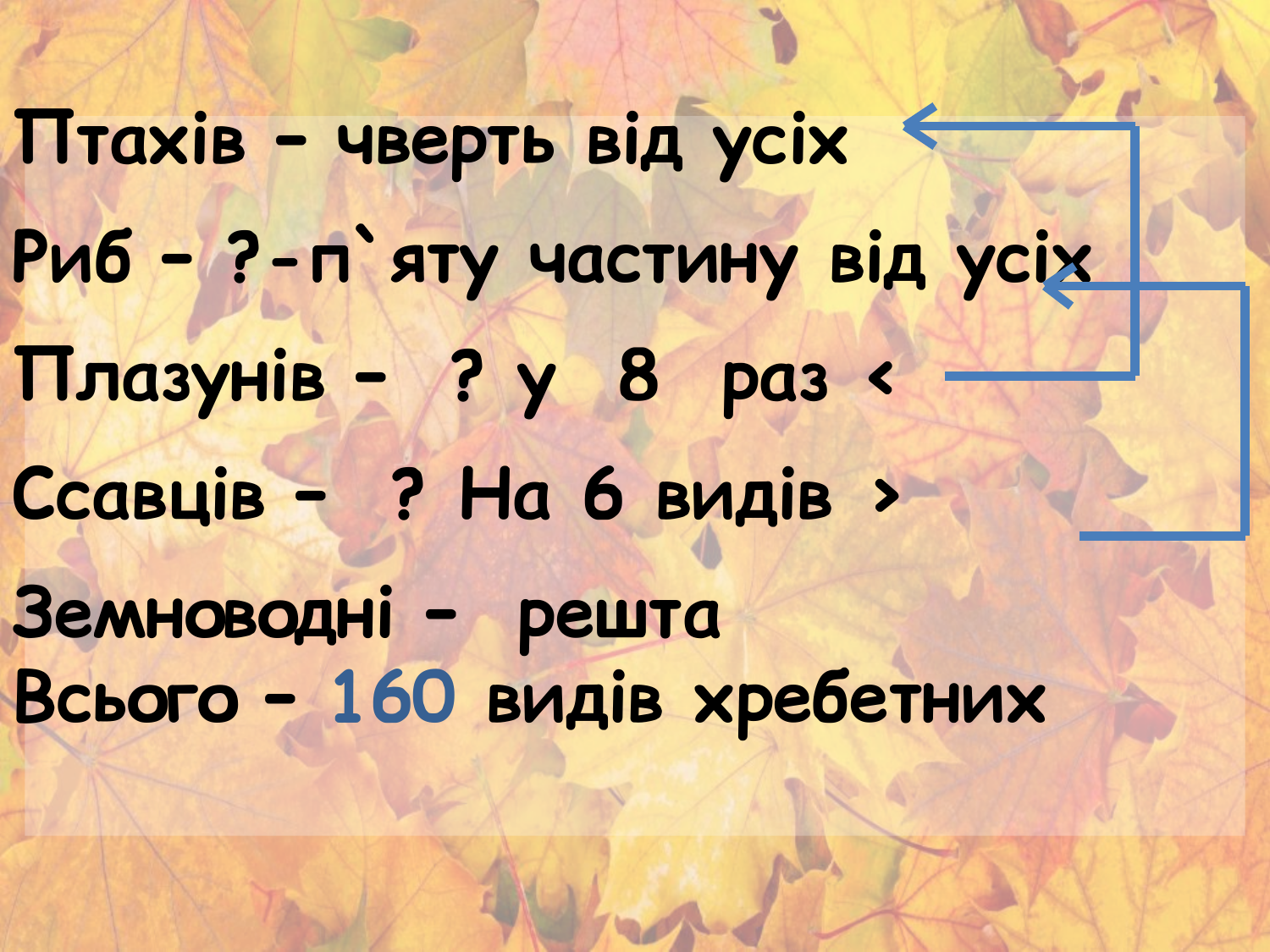

Птахів – чверть від усіх

Риб – ?-п`яту частину від усіх

Плазунів –  ? у  8  раз <

Ссавців –  ? На 6 видів >

Земноводні –  решта
Всього – 160 видів хребетних